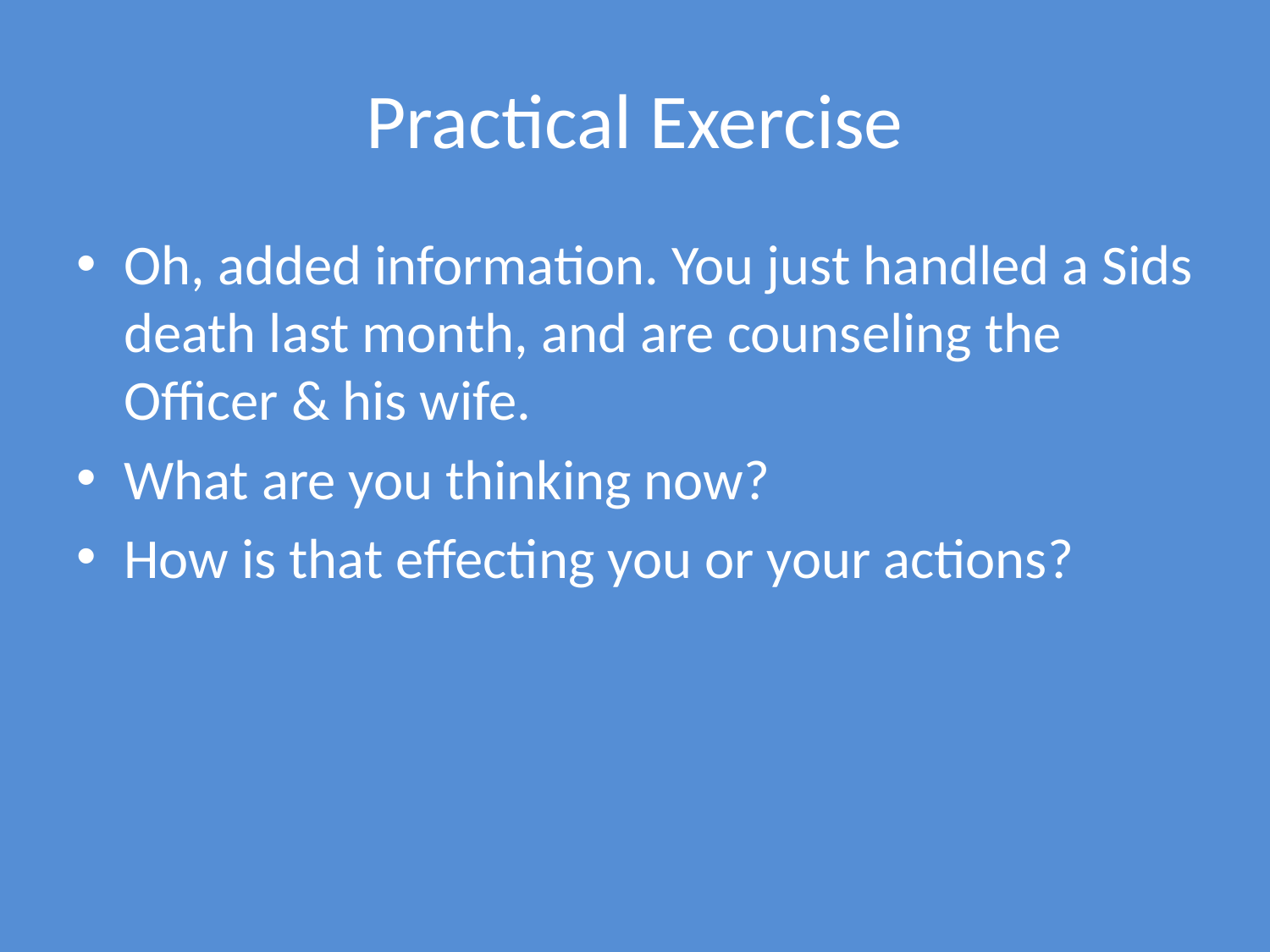

# Practical Exercise
Oh, added information. You just handled a Sids death last month, and are counseling the Officer & his wife.
What are you thinking now?
How is that effecting you or your actions?